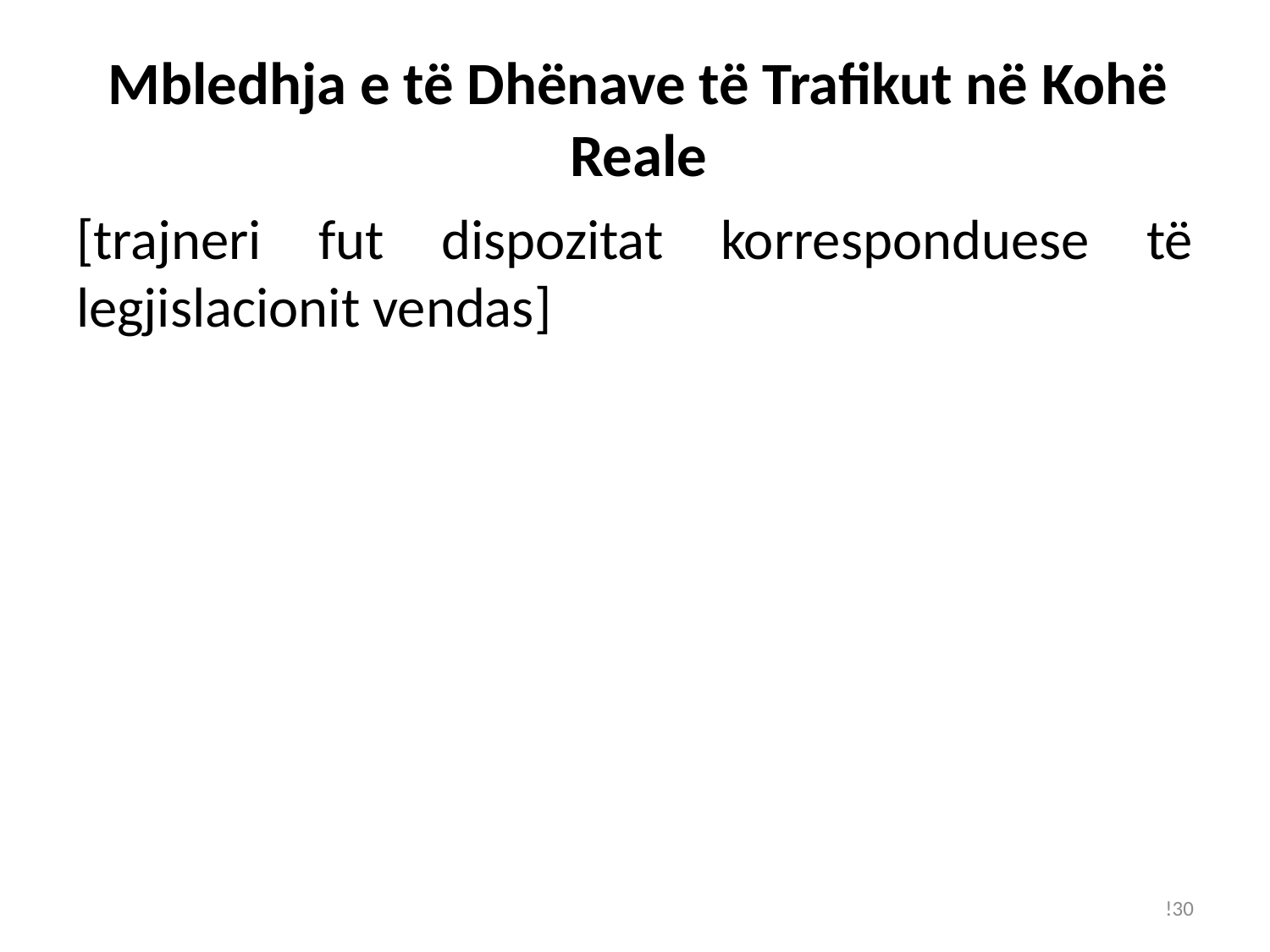

# Mbledhja e të Dhënave të Trafikut në Kohë Reale
[trajneri fut dispozitat korresponduese të legjislacionit vendas]
!30